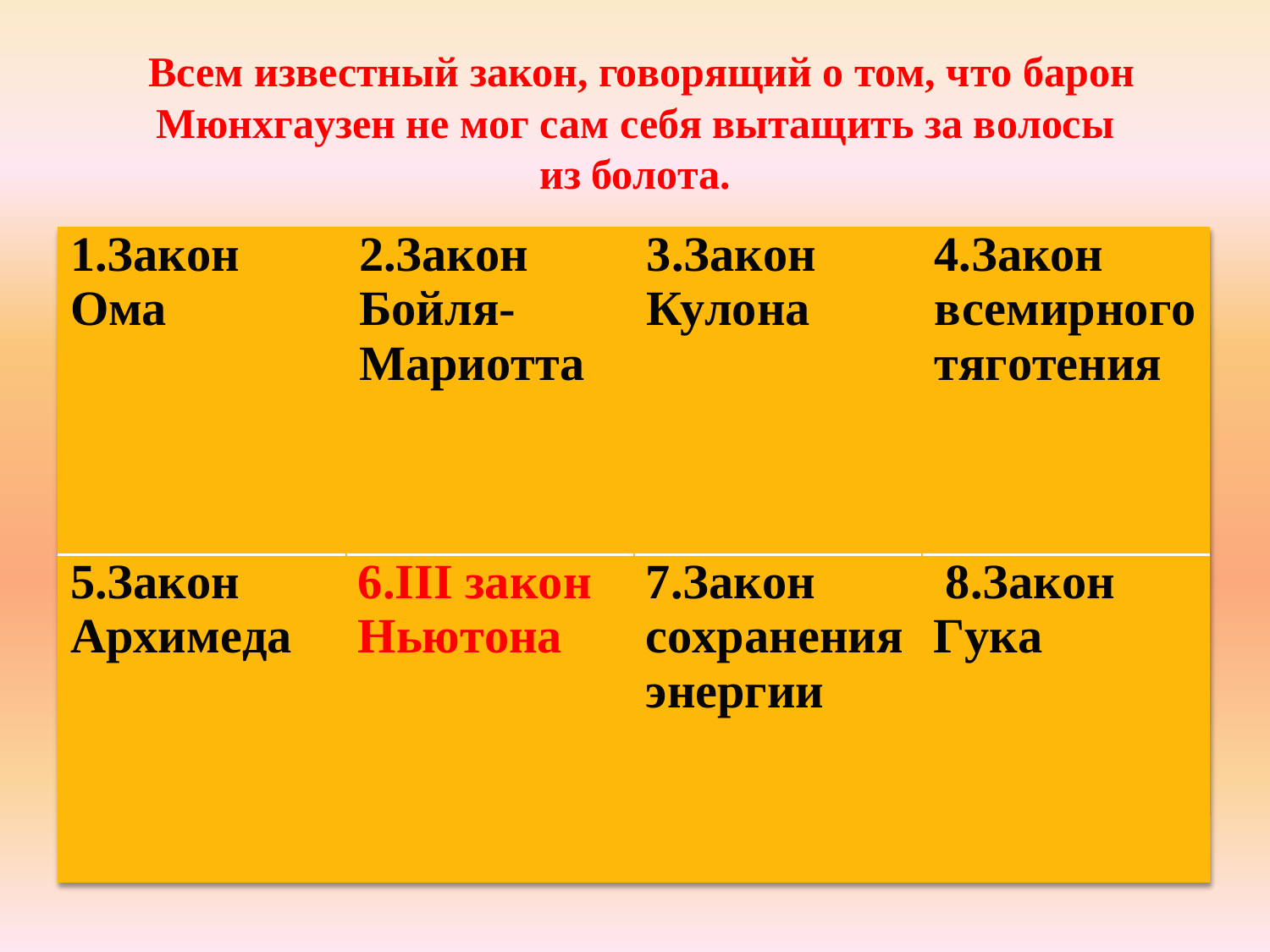

Всем известный закон, говорящий о том, что барон Мюнхгаузен не мог сам себя вытащить за волосы из болота.

| 1.Закон Ома | 2.Закон Бойля- Мариотта | 3.Закон Кулона | 4.Закон всемирного тяготения |
| --- | --- | --- | --- |
| 5.Закон Архимеда | 6.III закон Ньютона | 7.Закон сохранения энергии | 8.Закон Гука |